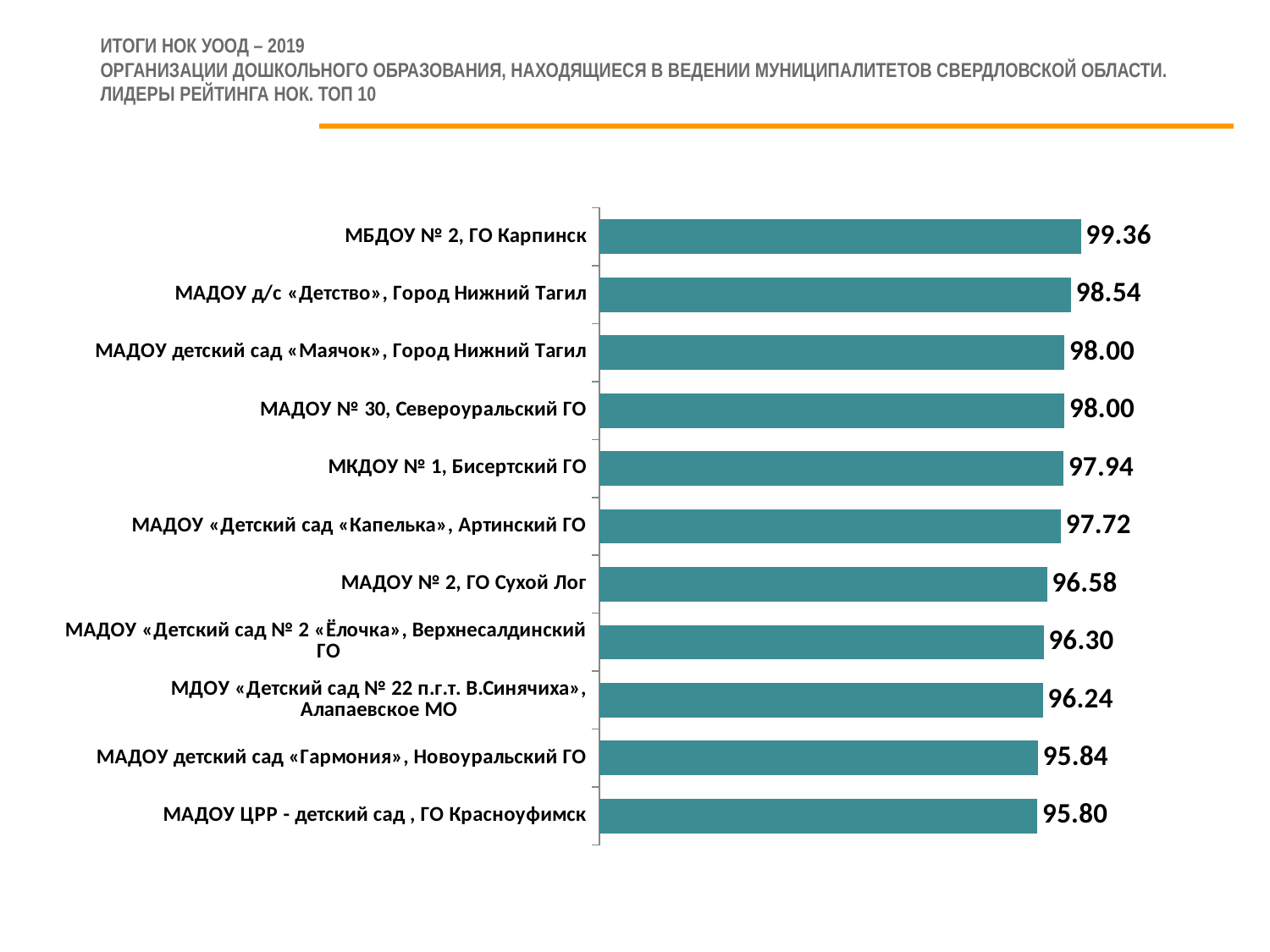

# ИТОГИ НОК УООД – 2019 Организации дошкольного образования, находящиеся в ведении муниципалитетов Свердловской области. ЛИДЕРЫ РЕЙТИНГА НОК. ТОП 10

### Chart

| Category | Столбец1 |
|---|---|
| МБДОУ № 2, ГО Карпинск | 99.36000000000001 |
| МАДОУ д/с «Детство», Город Нижний Тагил | 98.54 |
| МАДОУ детский сад «Маячок», Город Нижний Тагил | 98.0 |
| МАДОУ № 30, Североуральский ГО | 98.0 |
| МКДОУ № 1, Бисертский ГО | 97.94000000000001 |
| МАДОУ «Детский сад «Капелька», Артинский ГО | 97.72000000000001 |
| МАДОУ № 2, ГО Сухой Лог | 96.58 |
| МАДОУ «Детский сад № 2 «Ёлочка», Верхнесалдинский  ГО | 96.30000000000001 |
| МДОУ «Детский сад № 22 п.г.т. В.Синячиха», Алапаевское МО | 96.24000000000001 |
| МАДОУ детский сад «Гармония», Новоуральский ГО | 95.84000000000002 |
| МАДОУ ЦРР - детский сад , ГО Красноуфимск | 95.80000000000001 |